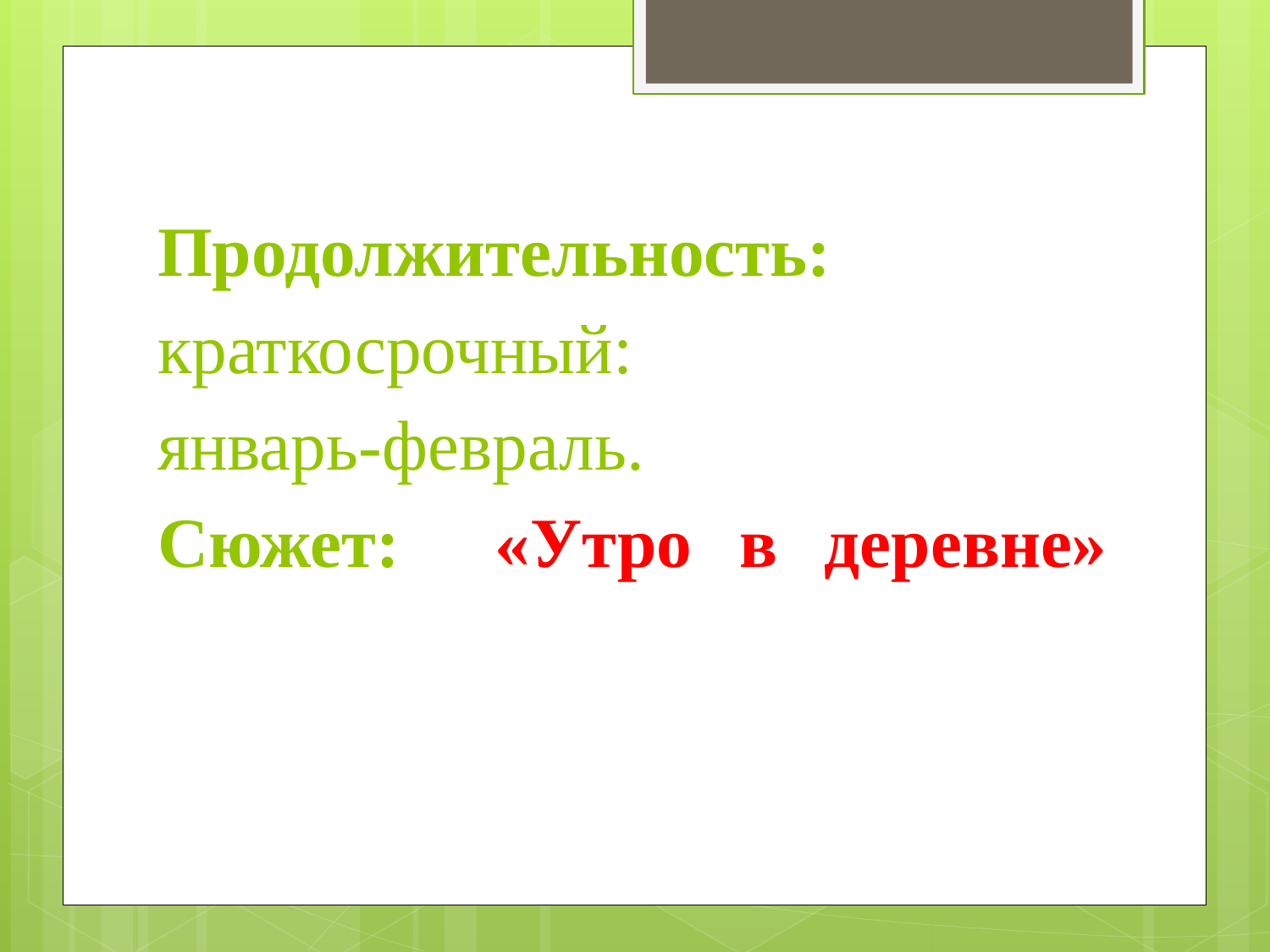

# Продолжительность: краткосрочный: январь-февраль. Сюжет:  «Утро в деревне»